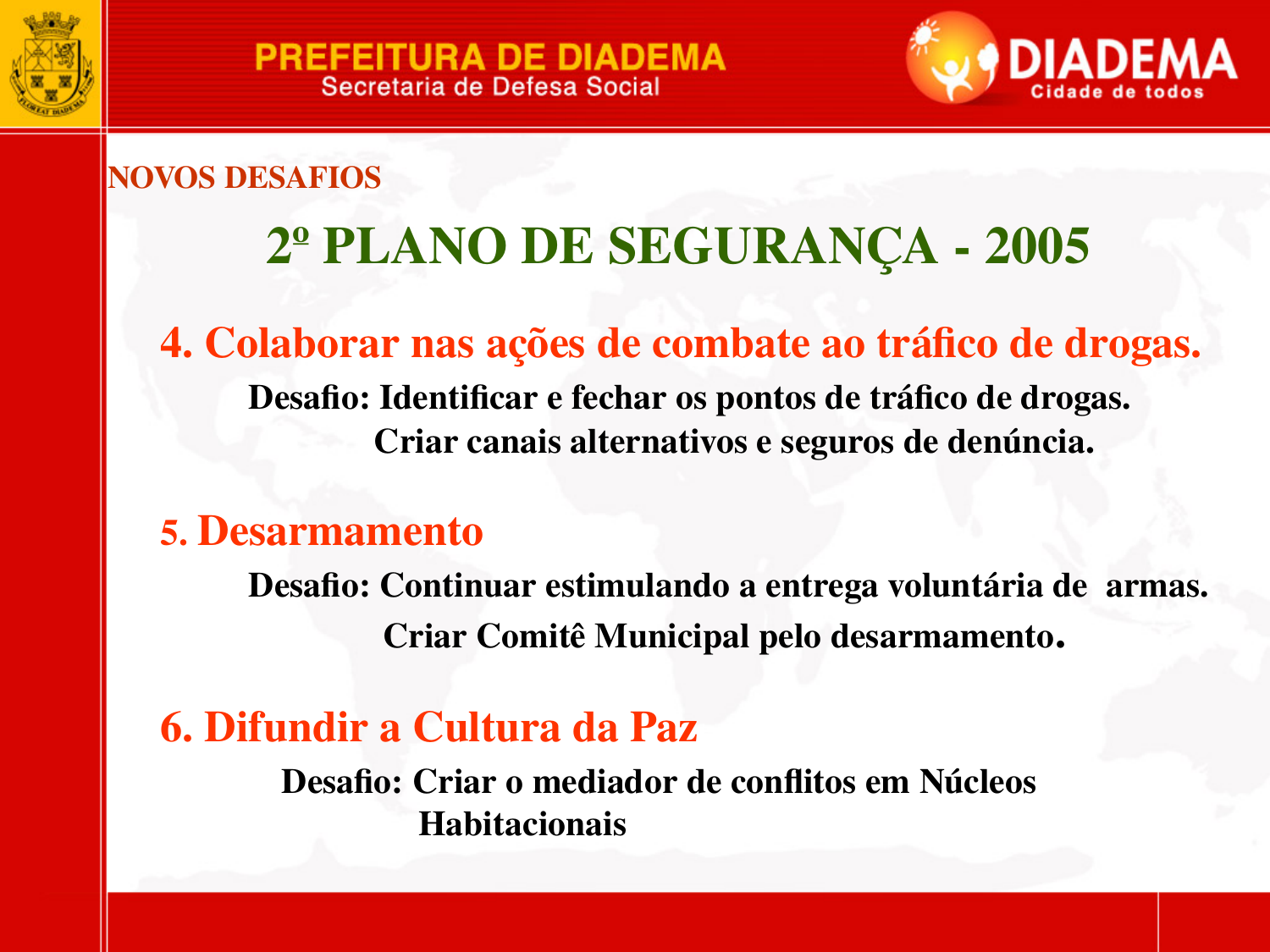

# NOVOS DESAFIOS
2º PLANO DE SEGURANÇA - 2005

4. Colaborar nas ações de combate ao tráfico de drogas.
        Desafio: Identificar e fechar os pontos de tráfico de drogas.
                        Criar canais alternativos e seguros de denúncia.

5. Desarmamento
        Desafio: Continuar estimulando a entrega voluntária de  armas.
                         Criar Comitê Municipal pelo desarmamento.

6. Difundir a Cultura da Paz
           Desafio: Criar o mediador de conflitos em Núcleos
                             Habitacionais